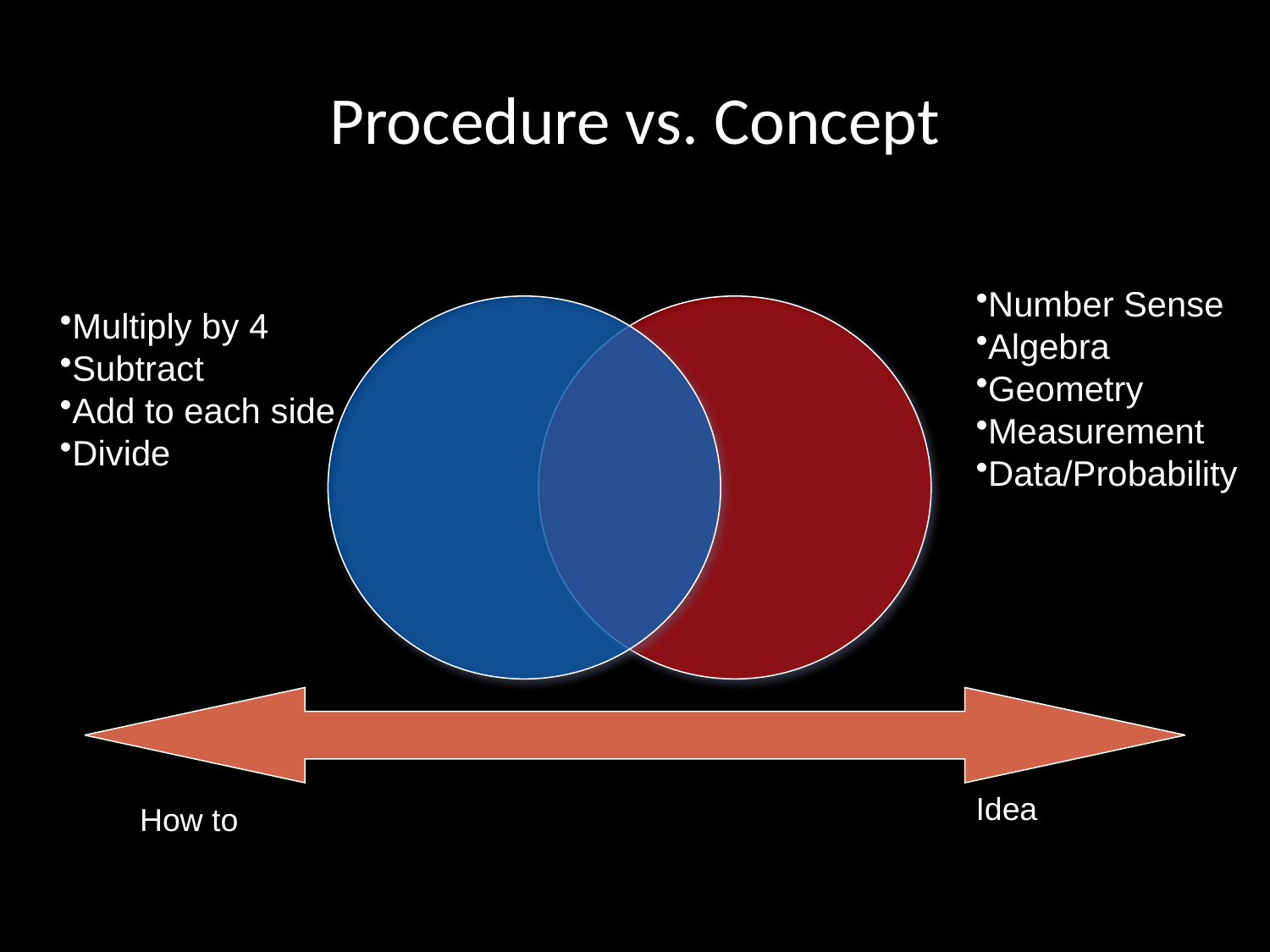

# Procedure vs. Concept
Number Sense
Algebra
Geometry
Measurement
Data/Probability

Multiply by 4
Subtract
Add to each side
Divide

Idea

How to